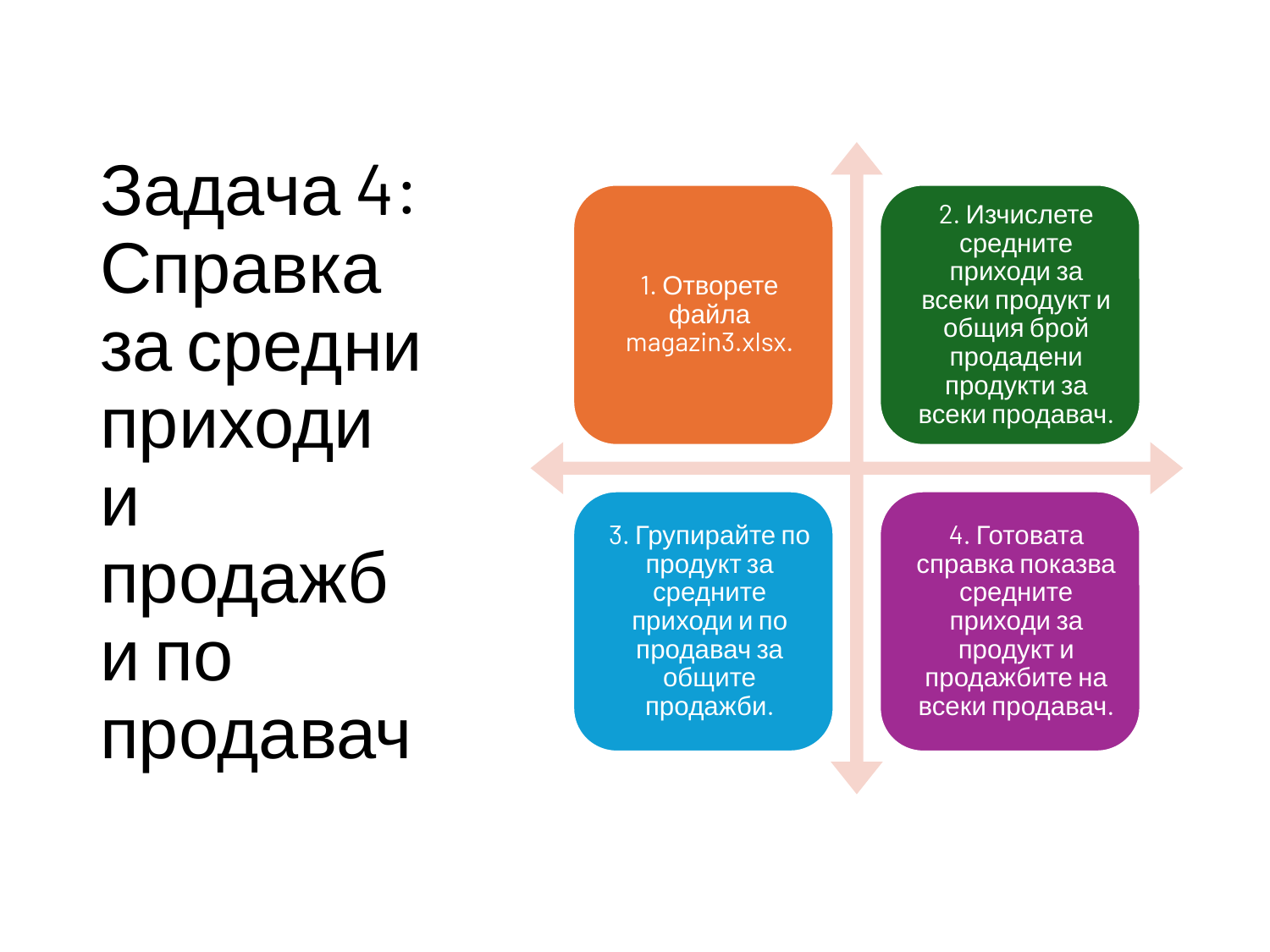

# Задача 4: Справка за средни приходи и продажби по продавач
1. Отворете файла magazin3.xlsx.
2. Изчислете средните приходи за всеки продукт и общия брой продадени продукти за всеки продавач.
3. Групирайте по продукт за средните приходи и по продавач за общите продажби.
4. Готовата справка показва средните приходи за продукт и продажбите на всеки продавач.